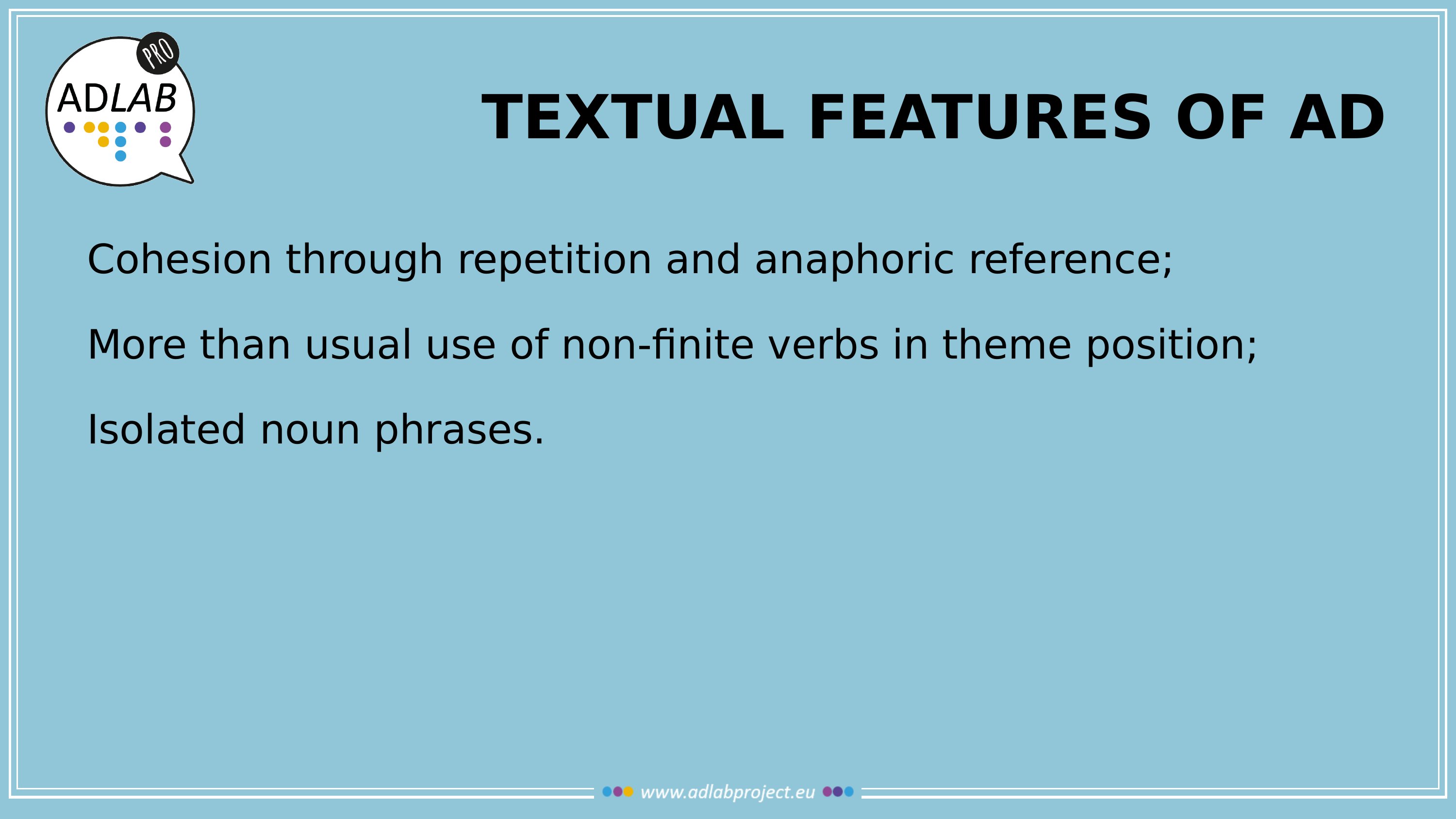

# textual features of ad
Cohesion through repetition and anaphoric reference;
More than usual use of non-finite verbs in theme position;
Isolated noun phrases.